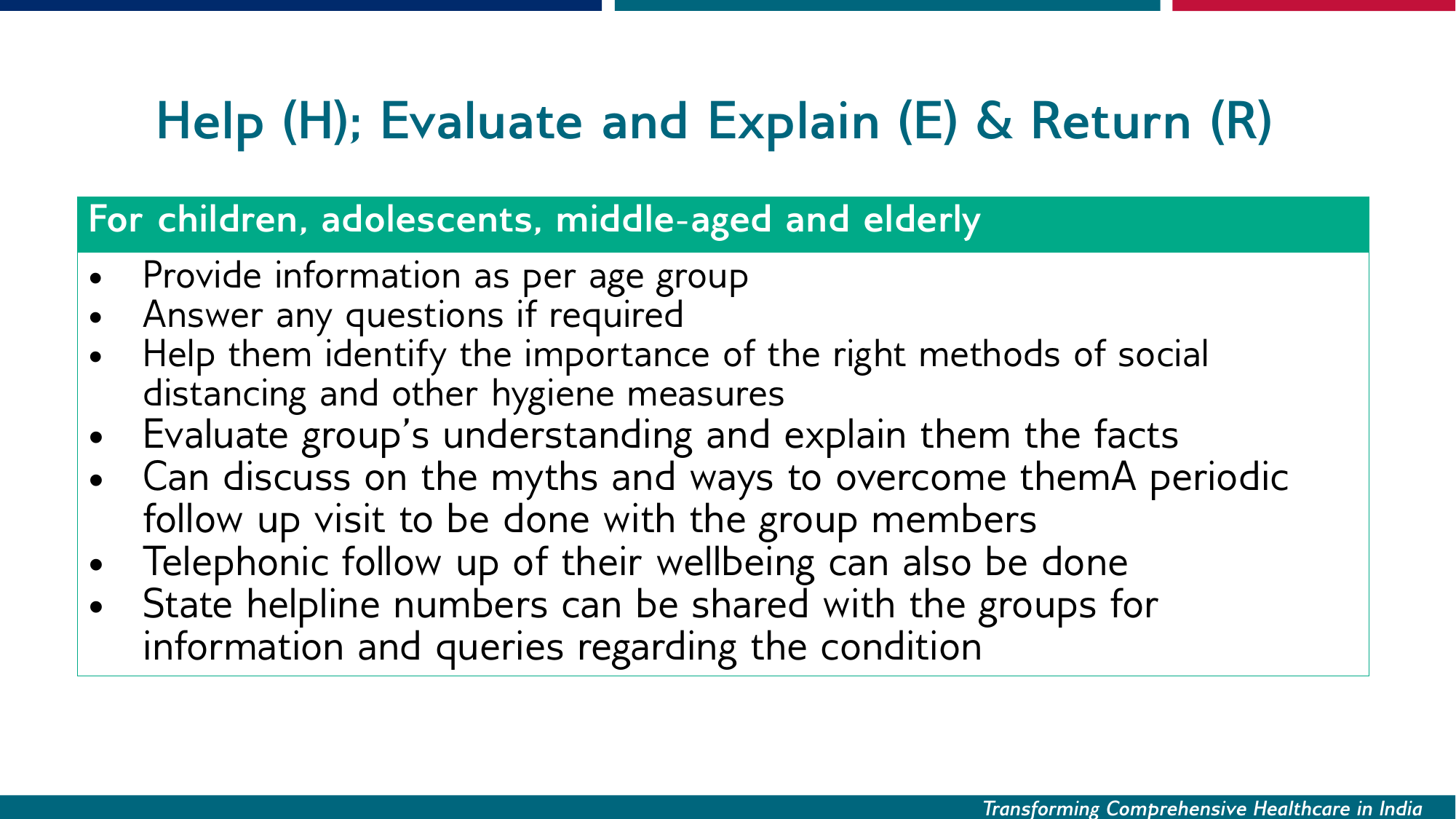

Help (H); Evaluate and Explain (E) & Return (R)
| For children, adolescents, middle-aged and elderly |
| --- |
| Provide information as per age group Answer any questions if required Help them identify the importance of the right methods of social distancing and other hygiene measures Evaluate group’s understanding and explain them the facts Can discuss on the myths and ways to overcome themA periodic follow up visit to be done with the group members Telephonic follow up of their wellbeing can also be done State helpline numbers can be shared with the groups for information and queries regarding the condition |